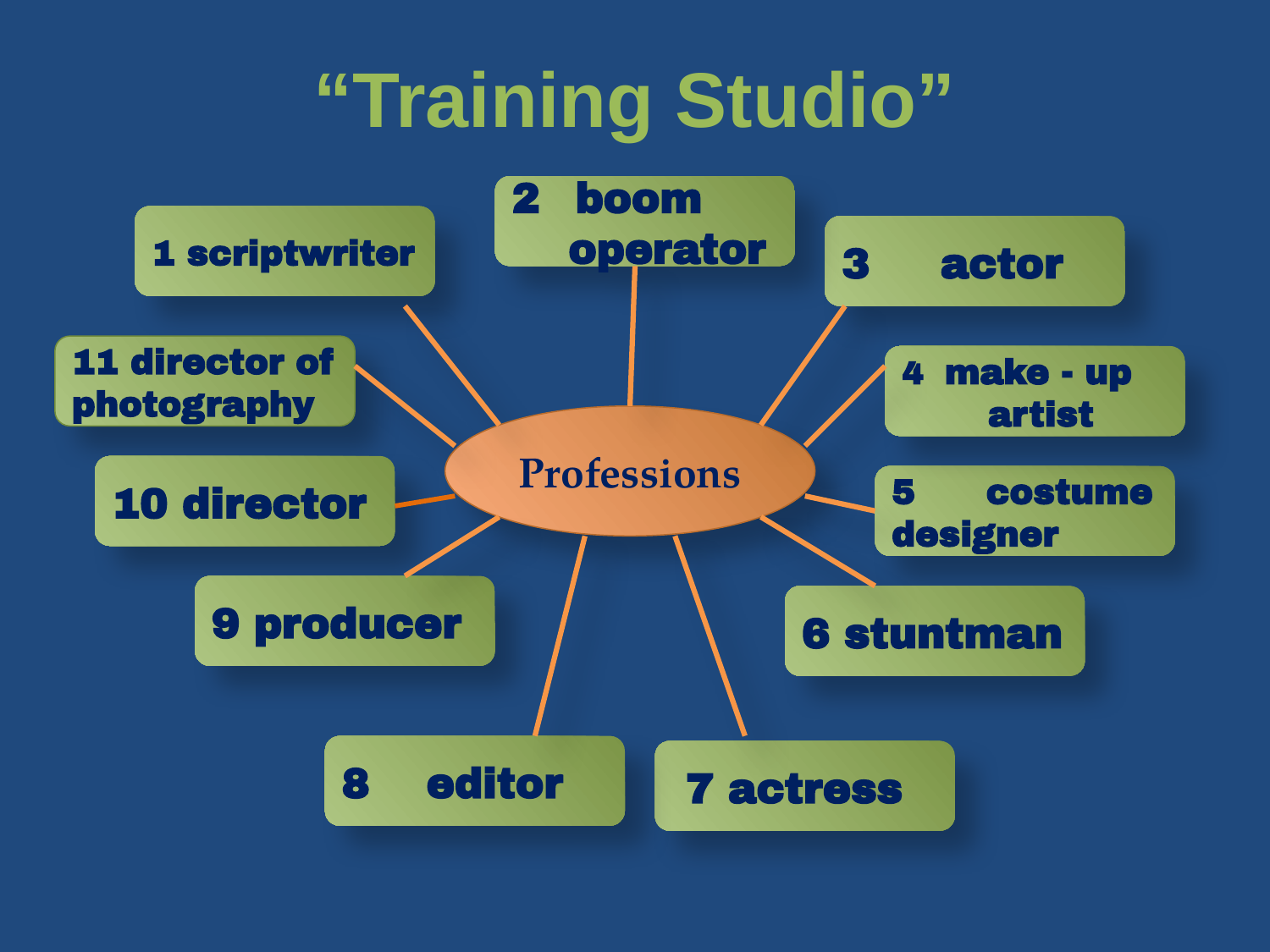

# “Training Studio”
boom
    operator
1 scriptwriter

3     actor
11 director of photography
4  make - up     artist
Professions
10 director
5      costume designer
9 producer
6 stuntman
8    editor
 7 actress